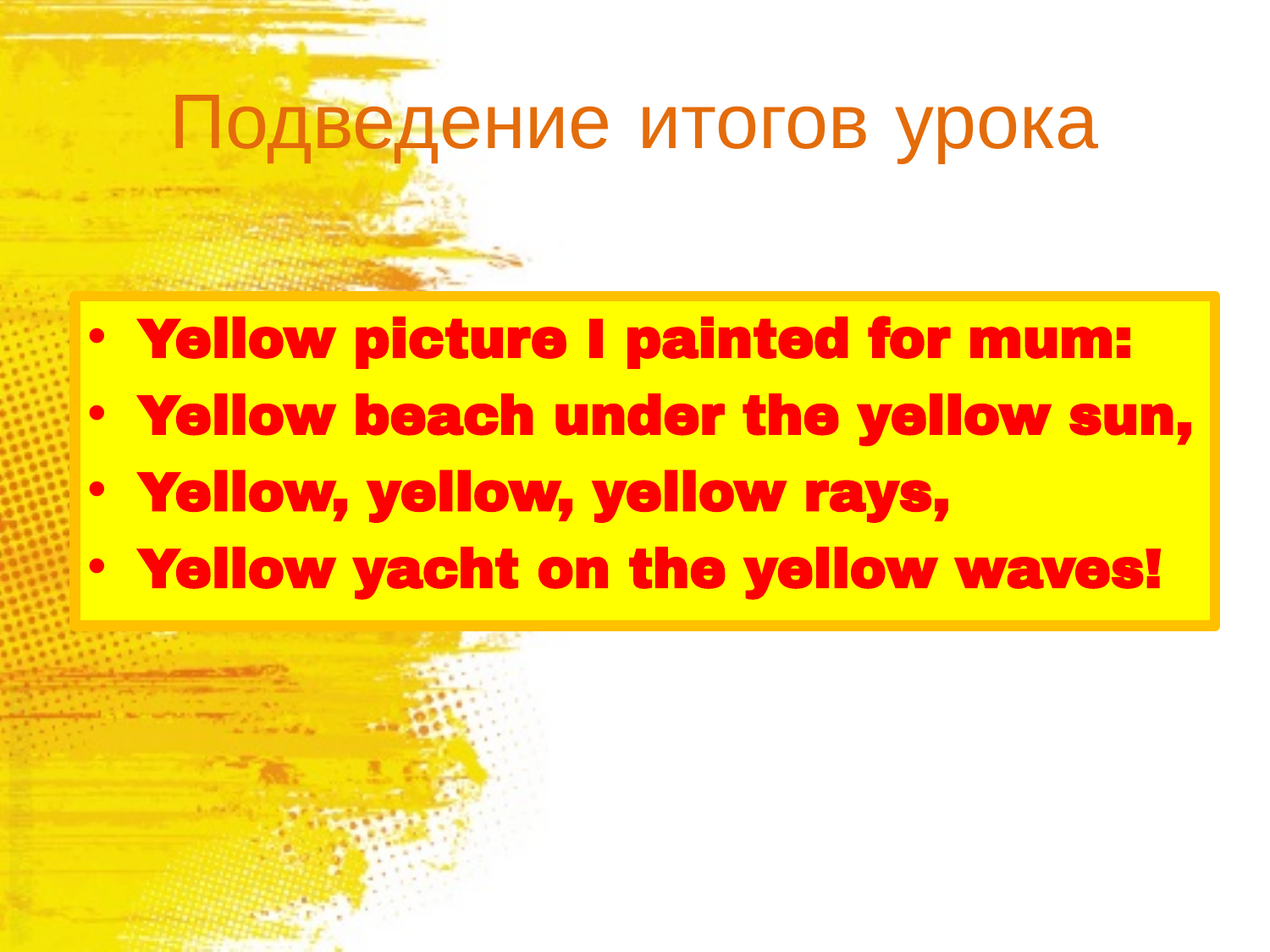

# Подведение итогов урока
Yellow picture I painted for mum:
Yellow beach under the yellow sun,
Yellow, yellow, yellow rays,
Yellow yacht on the yellow waves!